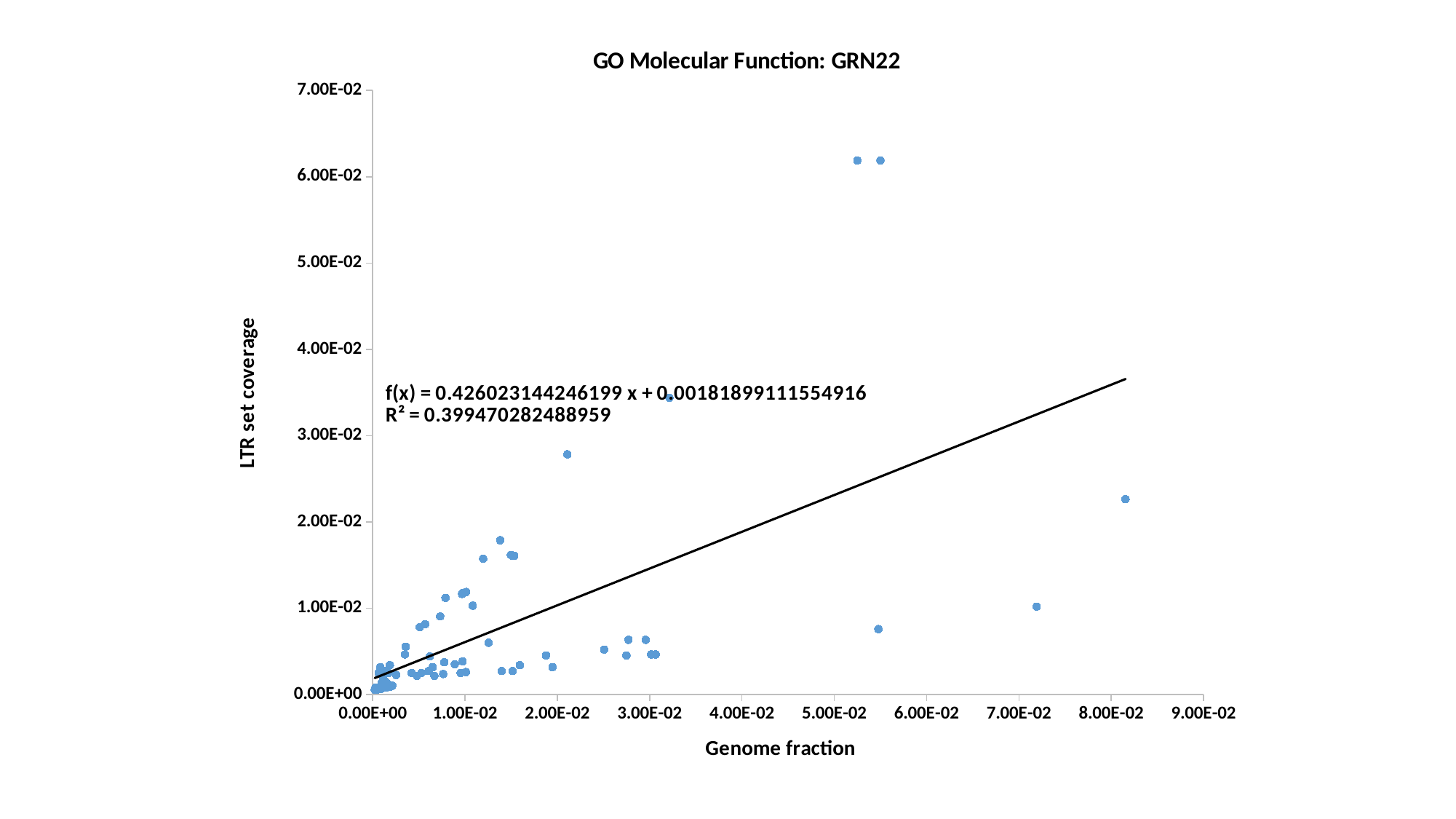

### Chart: GO Molecular Function: GRN22

| Category | LTR fraction |
|---|---|